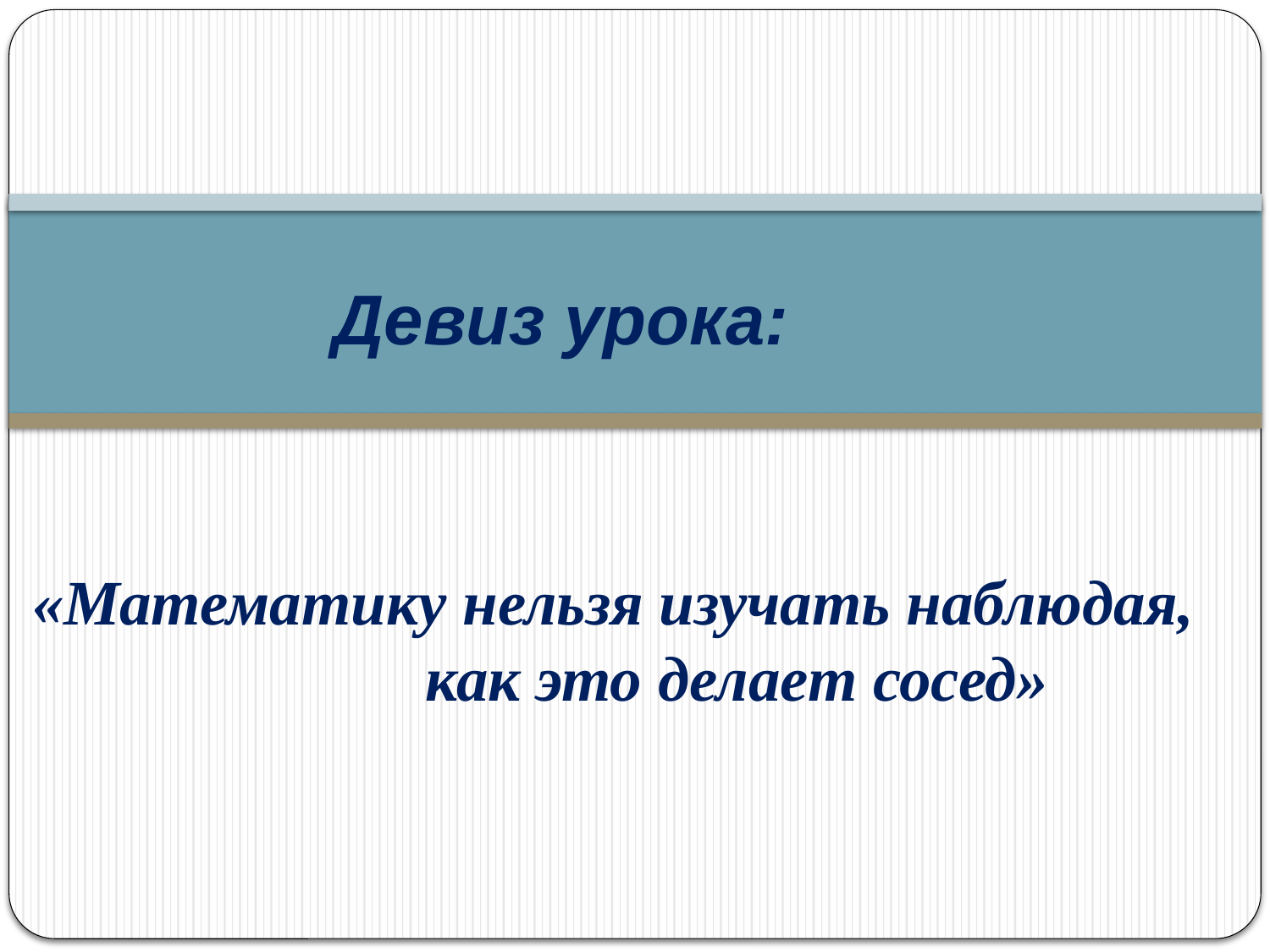

Девиз урока:
«Математику нельзя изучать наблюдая,
 как это делает сосед»